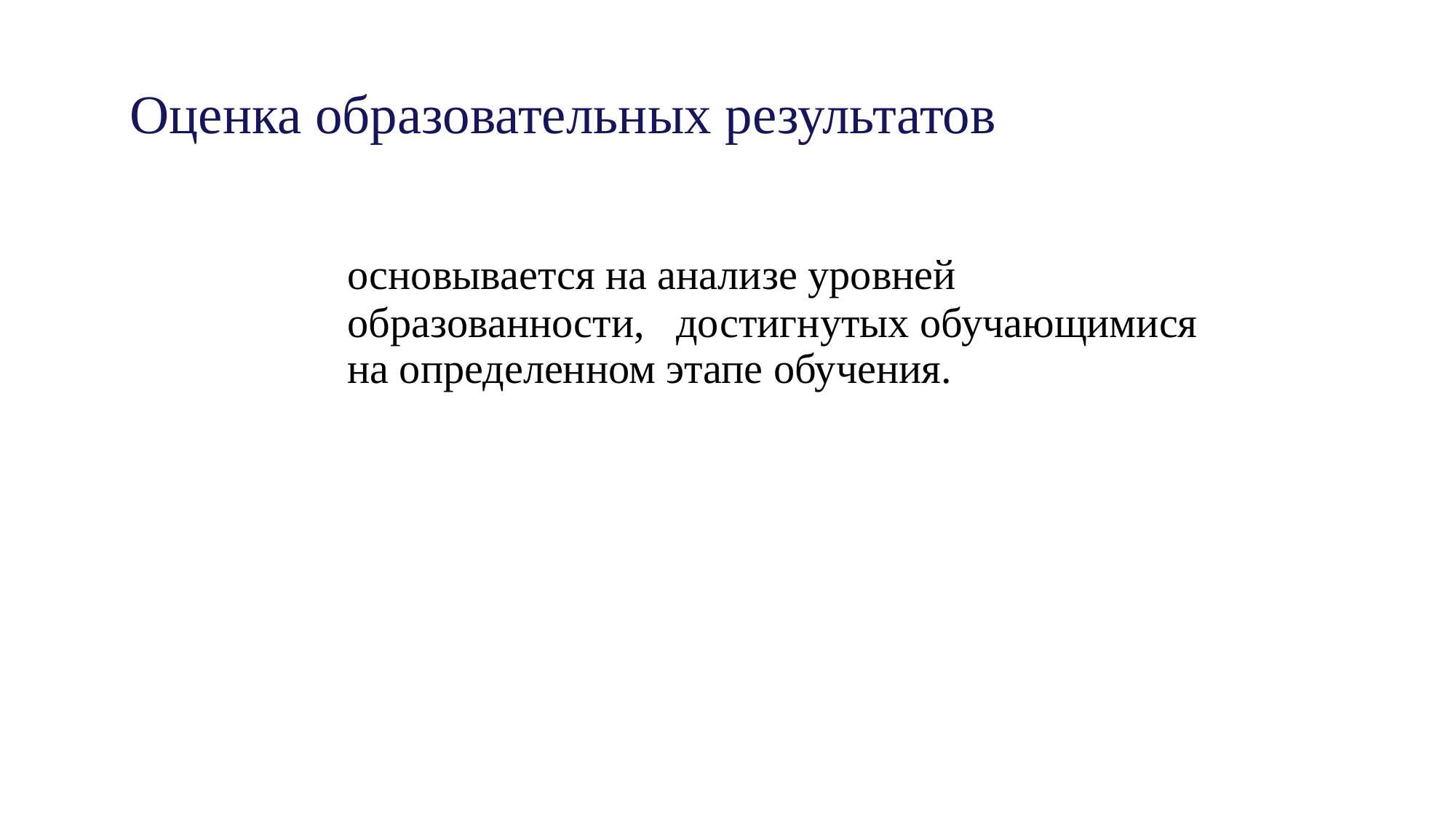

# Оценка образовательных результатов
	основывается на анализе уровней образованности,   достигнутых обучающимися на определенном этапе обучения.